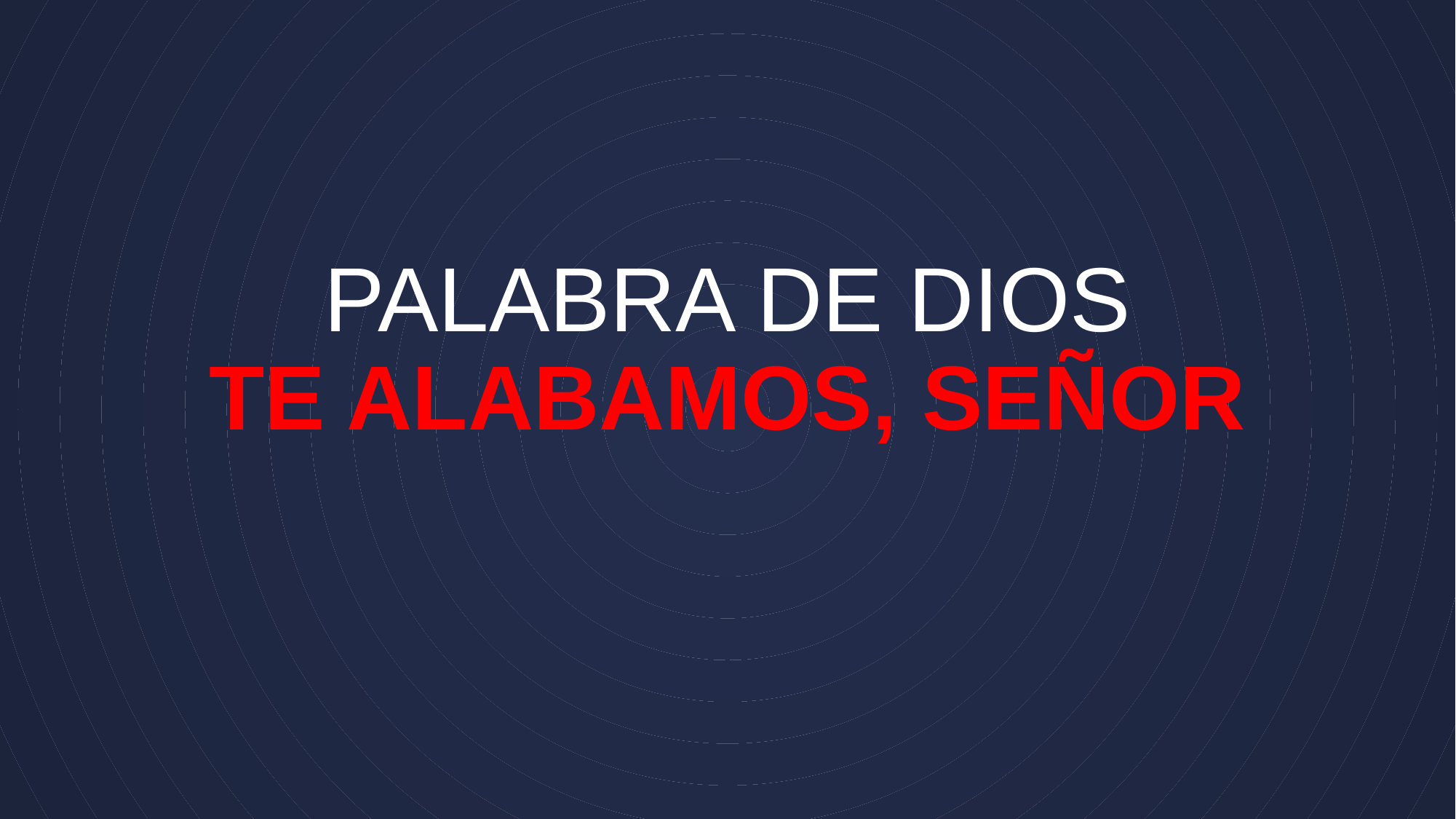

# PALABRA DE DIOS TE ALABAMOS, SEÑOR